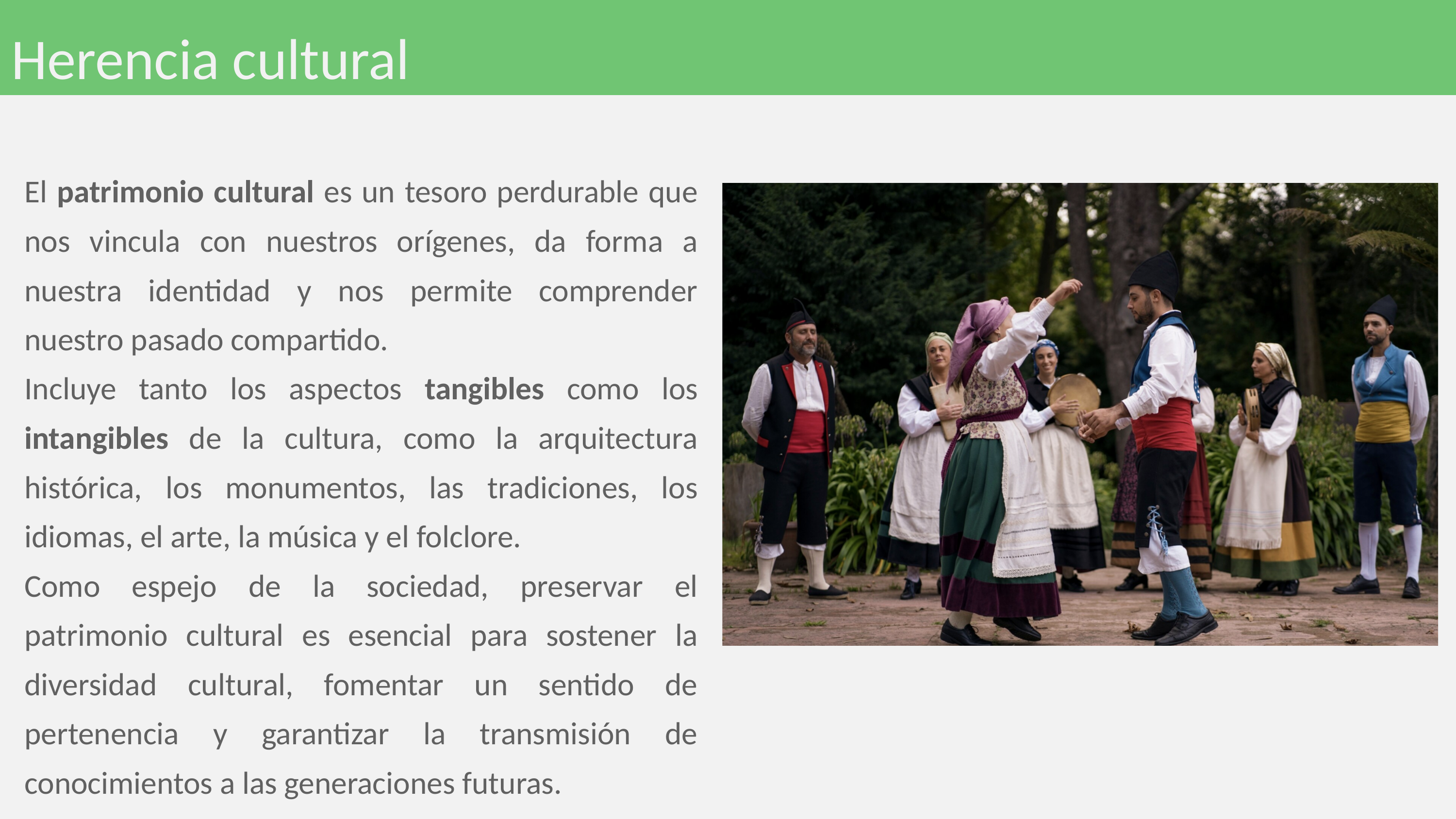

Herencia cultural
El patrimonio cultural es un tesoro perdurable que nos vincula con nuestros orígenes, da forma a nuestra identidad y nos permite comprender nuestro pasado compartido.
Incluye tanto los aspectos tangibles como los intangibles de la cultura, como la arquitectura histórica, los monumentos, las tradiciones, los idiomas, el arte, la música y el folclore.
Como espejo de la sociedad, preservar el patrimonio cultural es esencial para sostener la diversidad cultural, fomentar un sentido de pertenencia y garantizar la transmisión de conocimientos a las generaciones futuras.